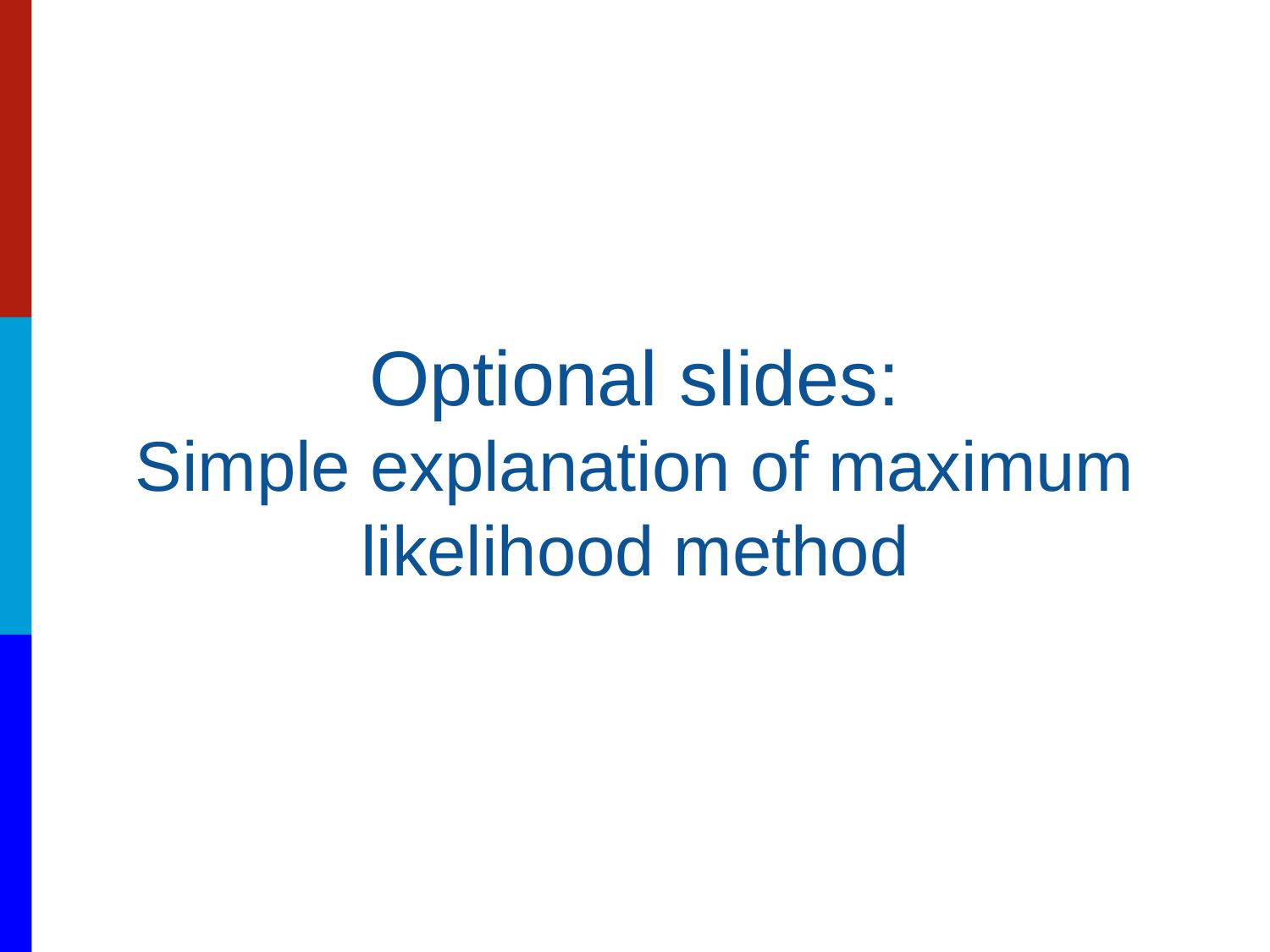

# Optional slides: Simple explanation of maximum likelihood method